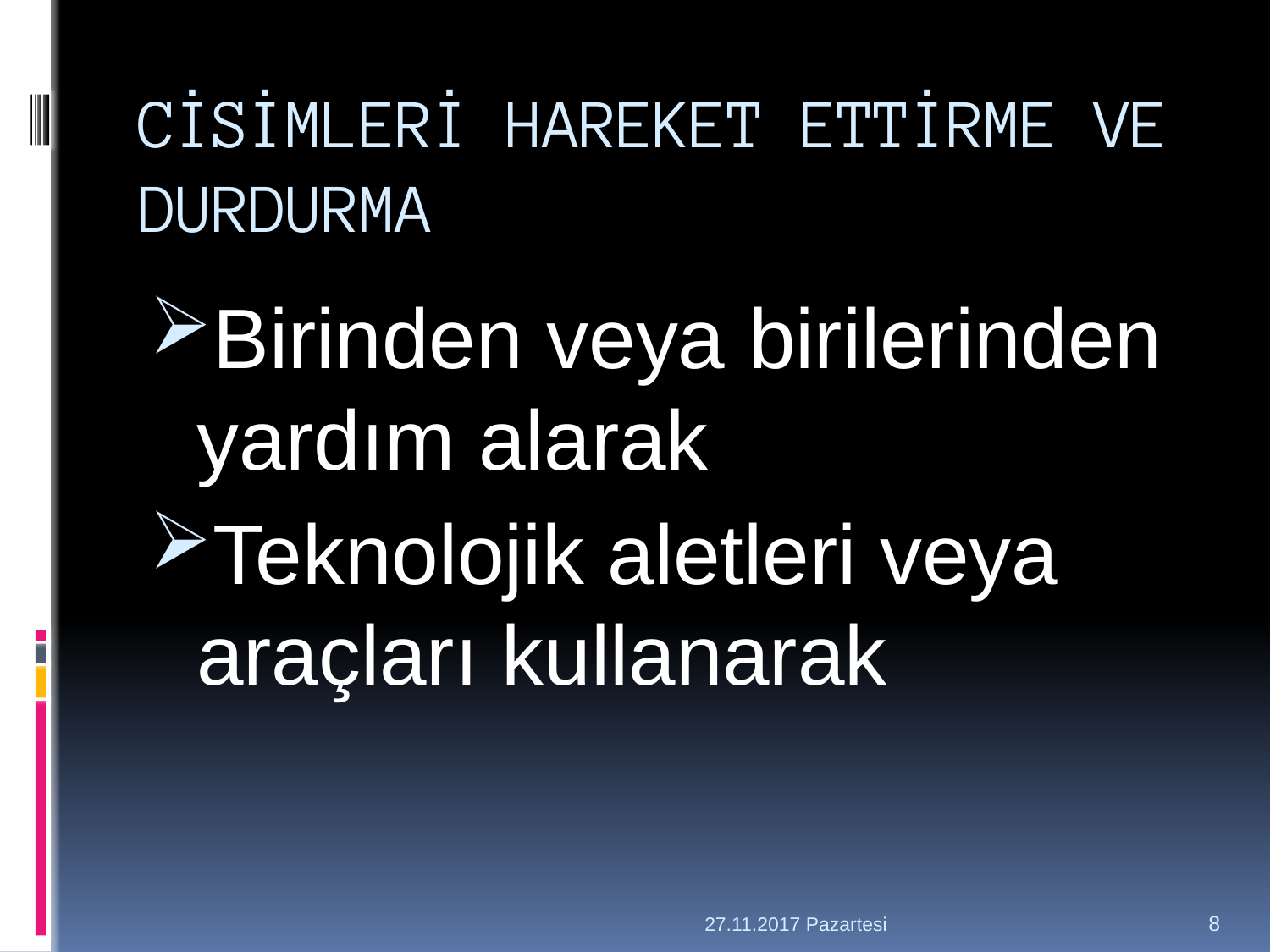

# CİSİMLERİ HAREKET ETTİRME VE DURDURMA
Birinden veya birilerinden yardım alarak
Teknolojik aletleri veya araçları kullanarak

27.11.2017 Pazartesi
8